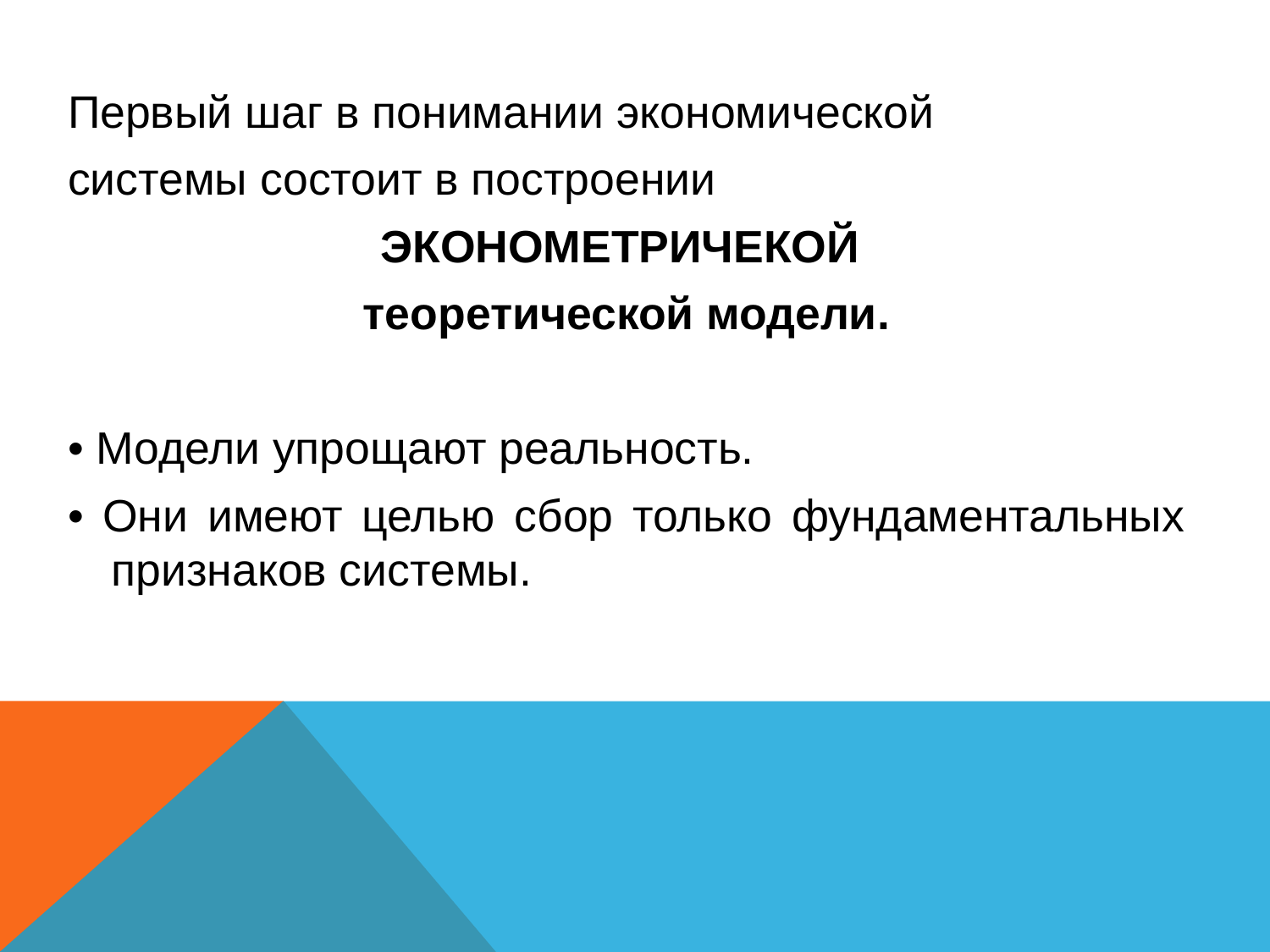

Первый шаг в понимании экономической
системы состоит в построении
ЭКОНОМЕТРИЧЕКОЙ
теоретической модели.

• Модели упрощают реальность.
• Они имеют целью сбор только фундаментальных признаков системы.